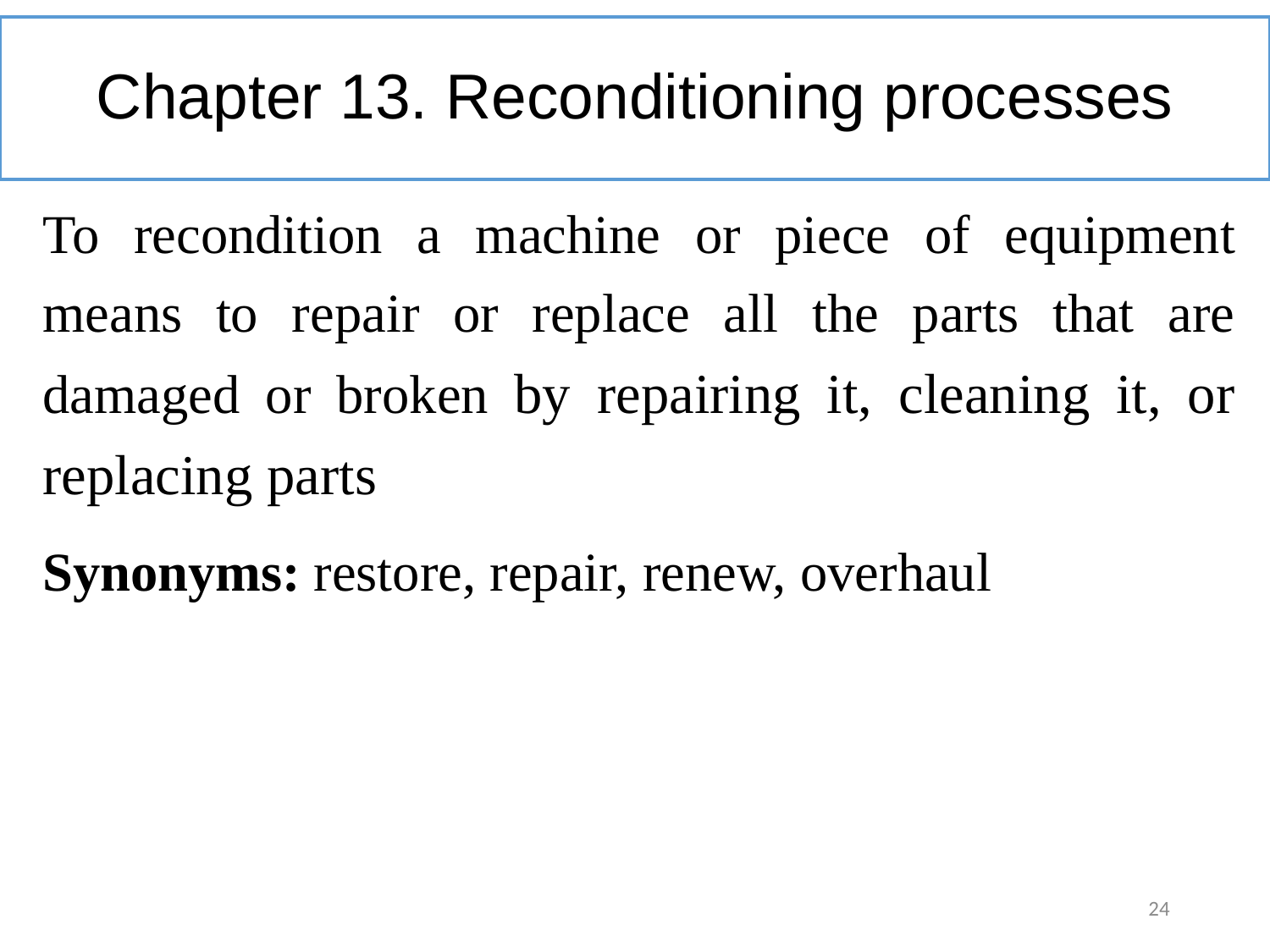

# Chapter 13. Reconditioning processes
To recondition a machine or piece of equipment means to repair or replace all the parts that are damaged or broken by repairing it, cleaning it, or replacing parts
Synonyms: restore, repair, renew, overhaul

24